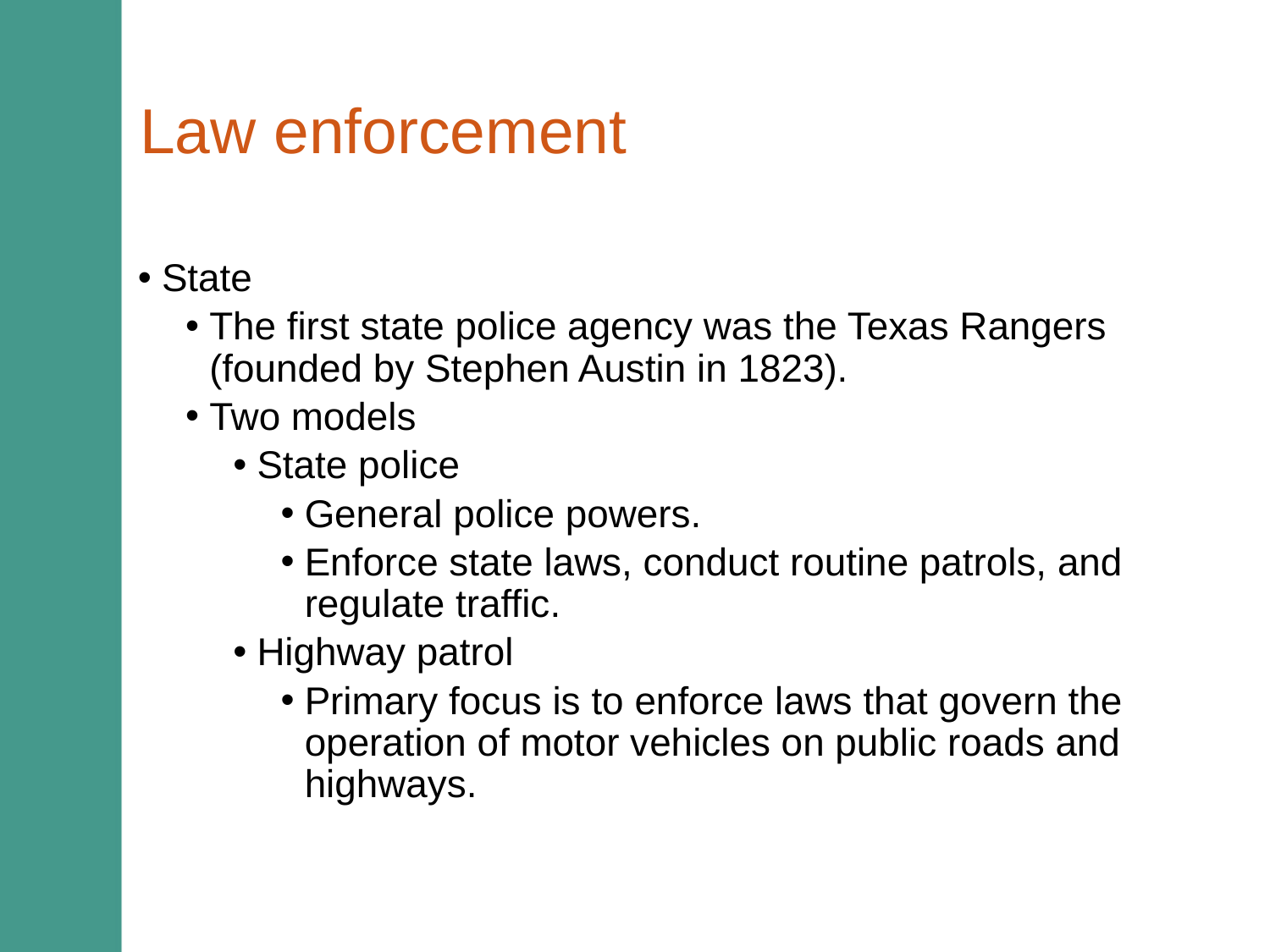

# Law enforcement
State
The first state police agency was the Texas Rangers (founded by Stephen Austin in 1823).
Two models
State police
General police powers.
Enforce state laws, conduct routine patrols, and regulate traffic.
Highway patrol
Primary focus is to enforce laws that govern the operation of motor vehicles on public roads and highways.